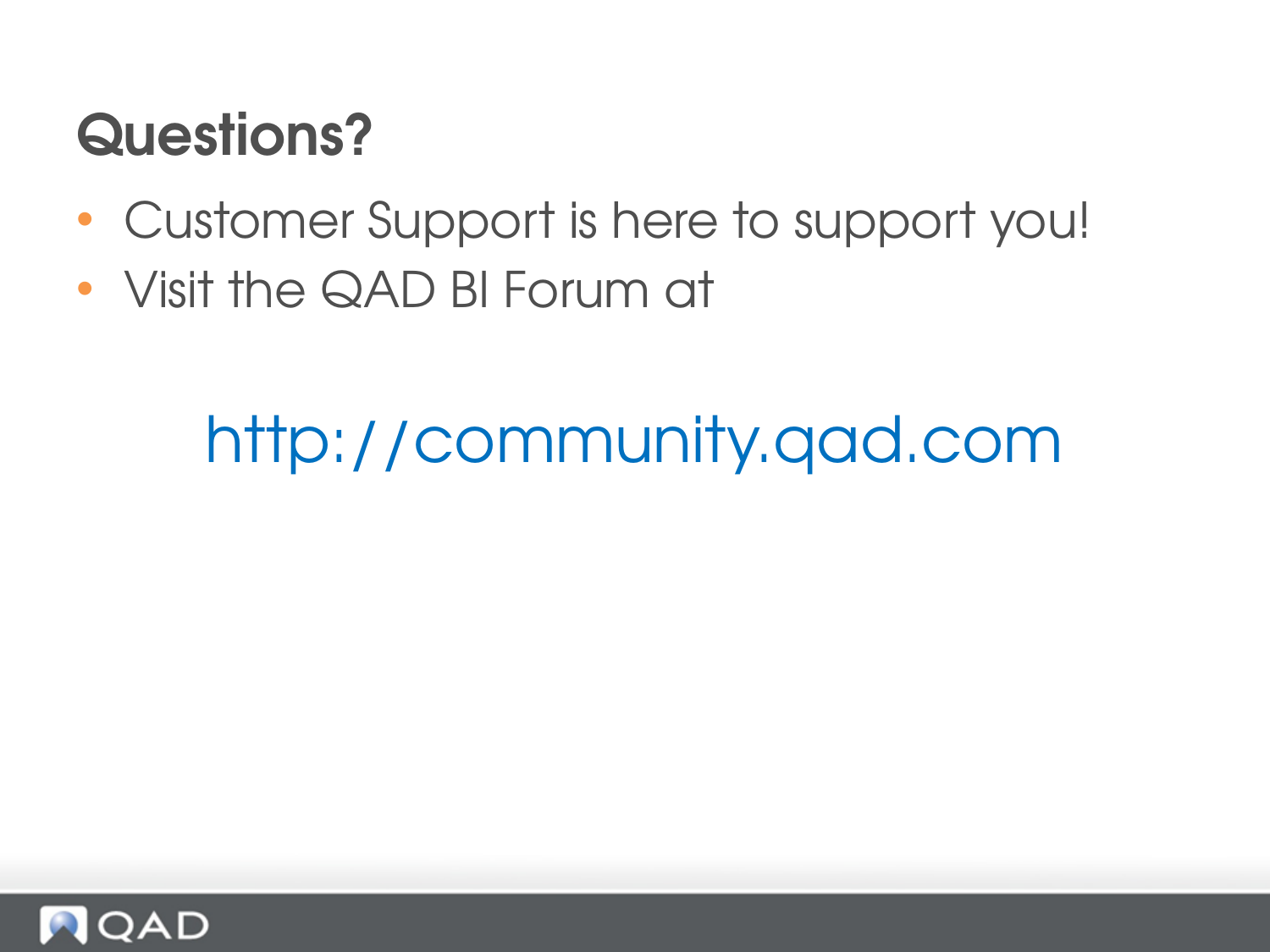

# Questions?
Customer Support is here to support you!
Visit the QAD BI Forum at

http://community.qad.com